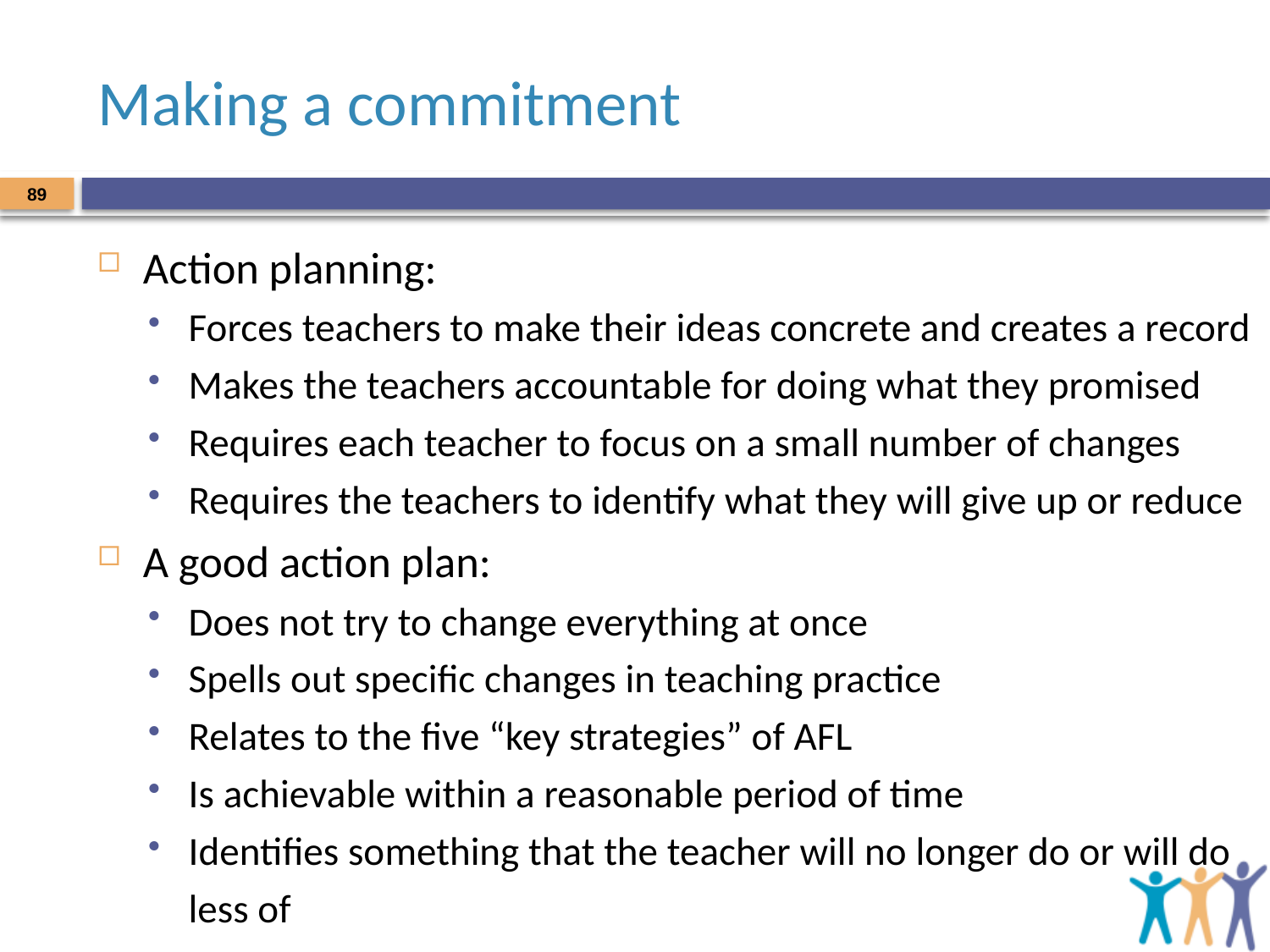

# Making a commitment
89
Action planning:
Forces teachers to make their ideas concrete and creates a record
Makes the teachers accountable for doing what they promised
Requires each teacher to focus on a small number of changes
Requires the teachers to identify what they will give up or reduce
A good action plan:
Does not try to change everything at once
Spells out specific changes in teaching practice
Relates to the five “key strategies” of AFL
Is achievable within a reasonable period of time
Identifies something that the teacher will no longer do or will do less of